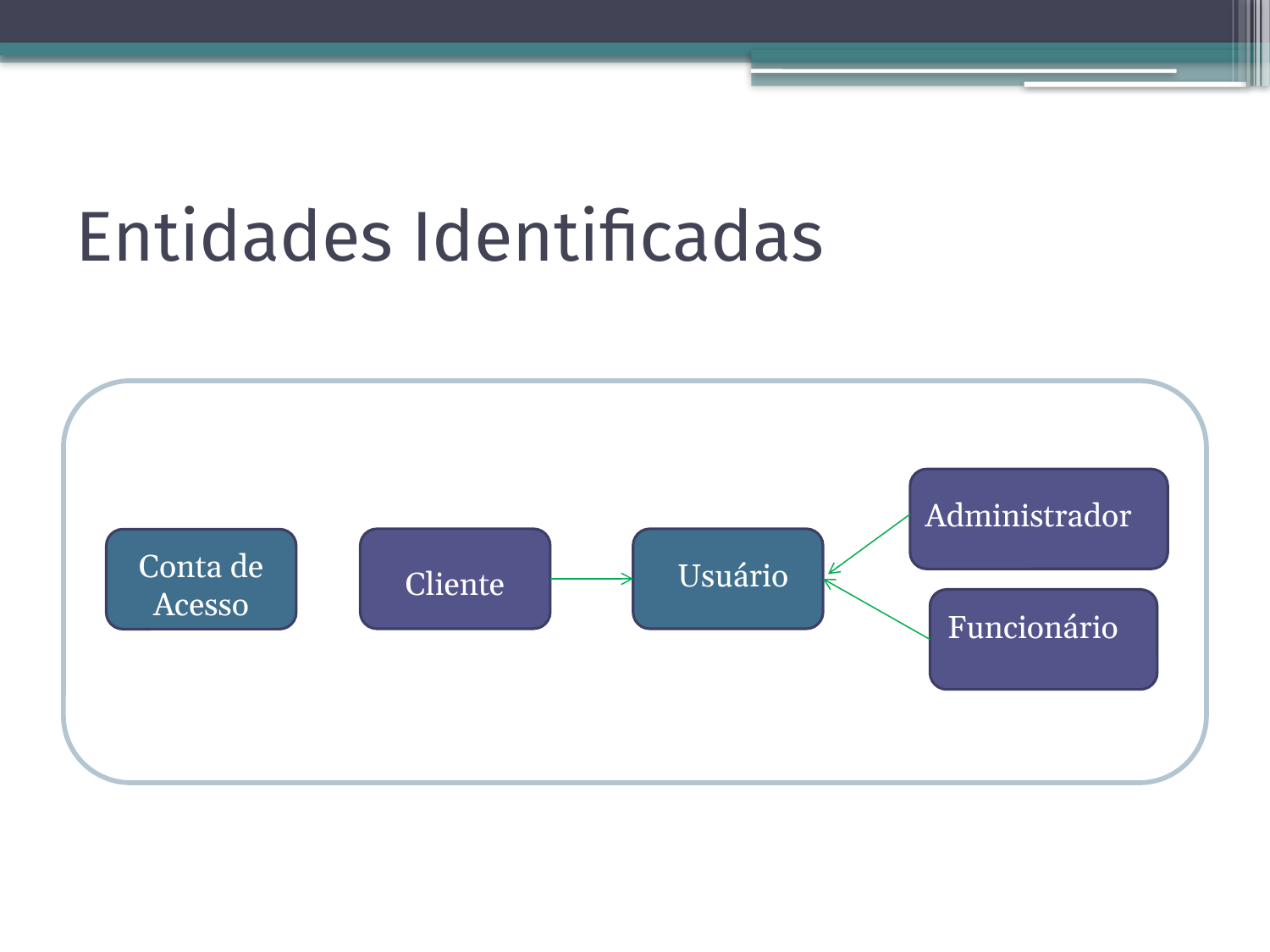

# Entidades Identificadas

Administrador

Conta de Acesso
Usuário
Usuário
Cliente

Funcionário